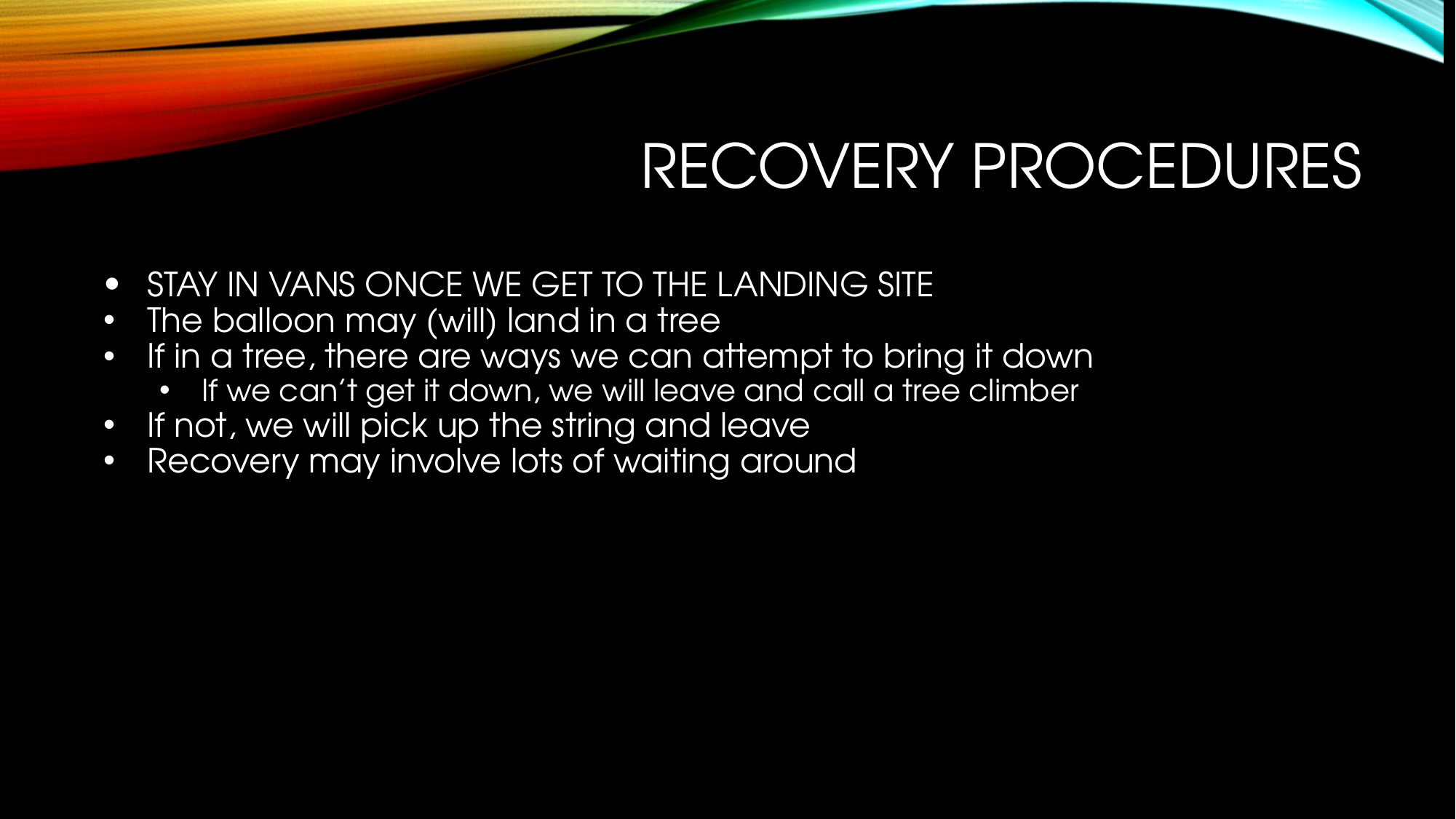

# RECOVERY PROCEDURES
STAY IN VANS ONCE WE GET TO THE LANDING SITE
The balloon may (will) land in a tree
If in a tree, there are ways we can attempt to bring it down
If we can’t get it down, we will leave and call a tree climber
If not, we will pick up the string and leave
Recovery may involve lots of waiting around